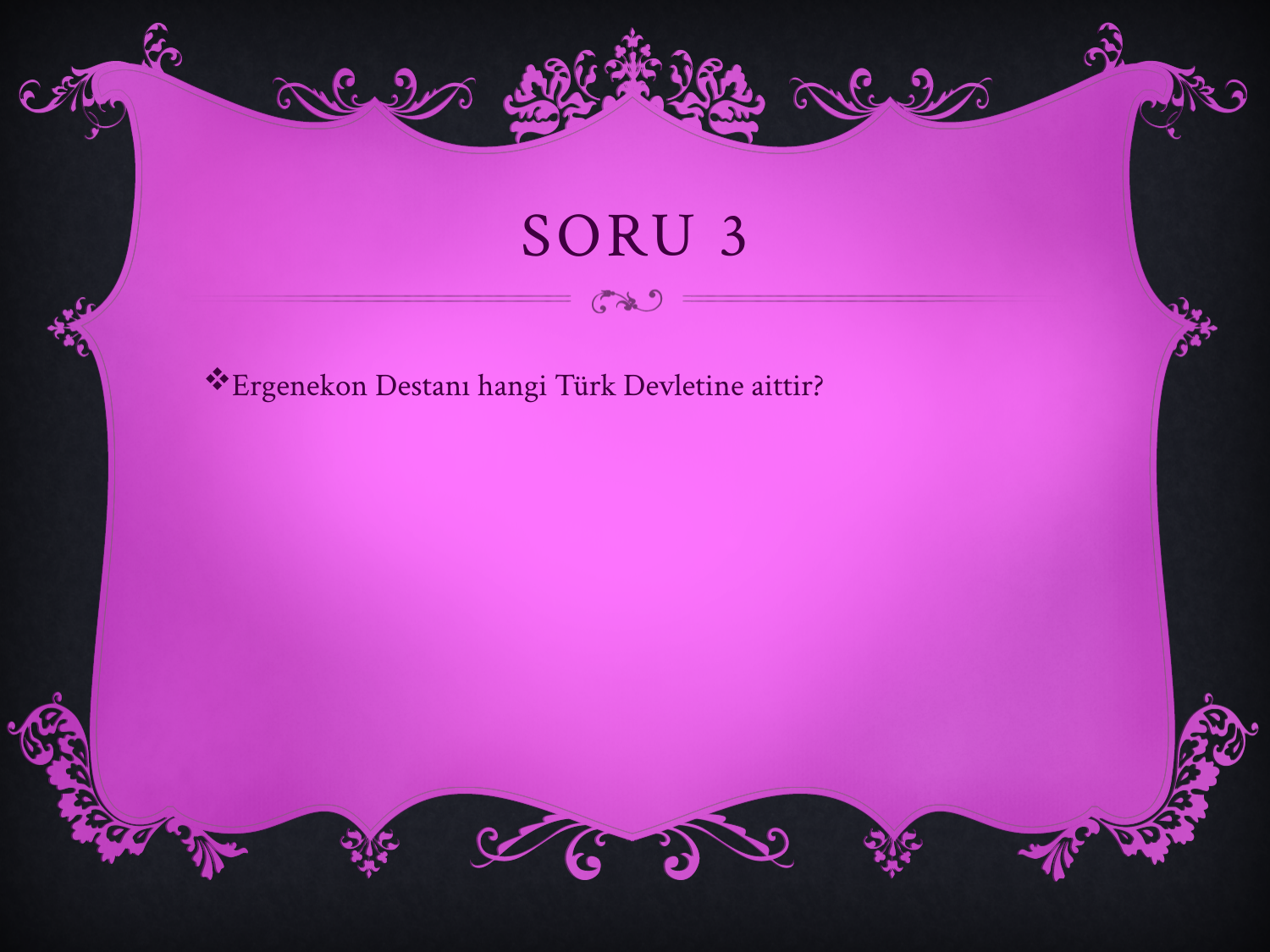

# Soru 3
Ergenekon Destanı hangi Türk Devletine aittir?